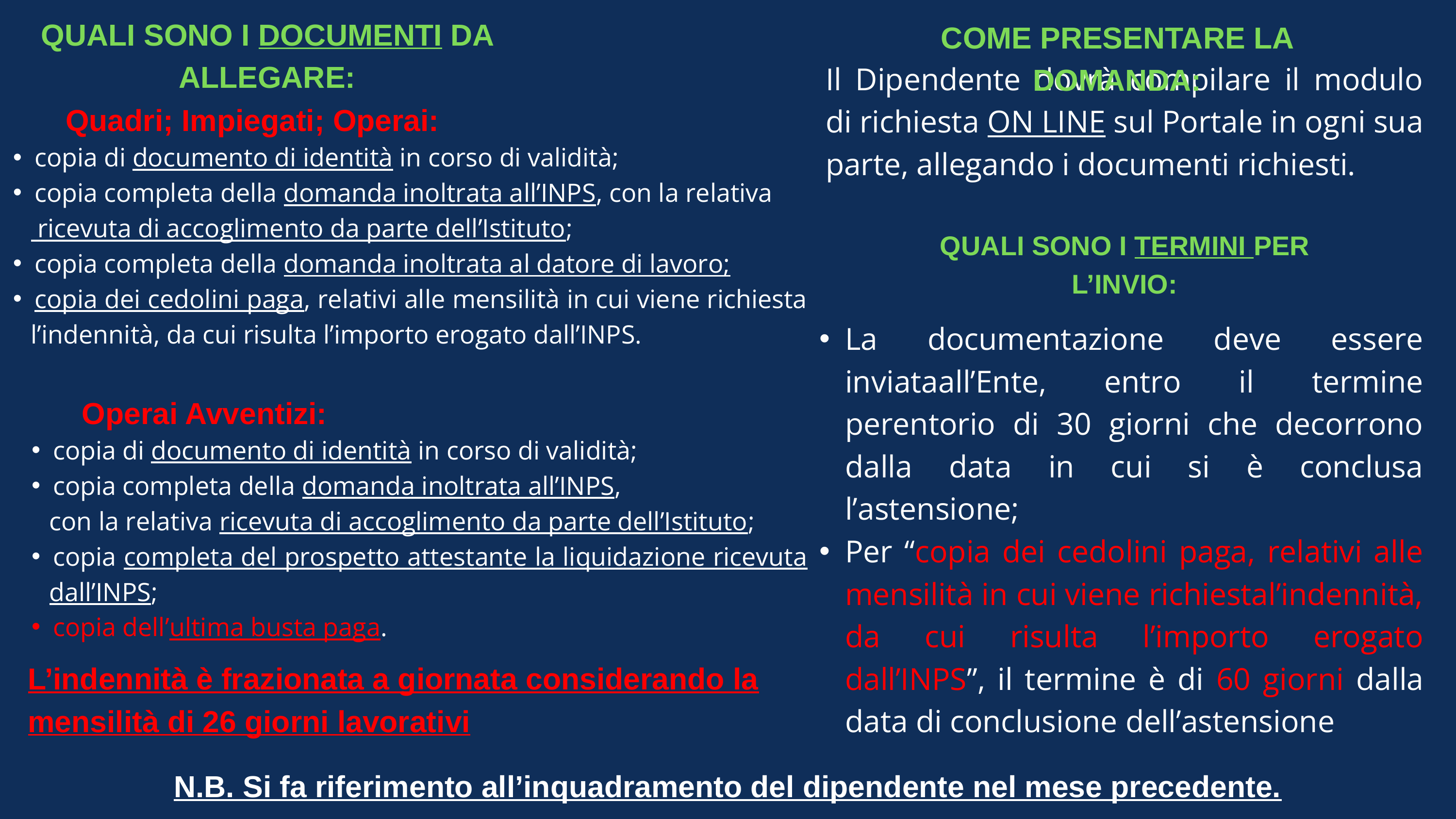

QUALI SONO I DOCUMENTI DA ALLEGARE:
COME PRESENTARE LA DOMANDA:
Il Dipendente dovrà compilare il modulo di richiesta ON LINE sul Portale in ogni sua parte, allegando i documenti richiesti.

Quadri; Impiegati; Operai:
copia di documento di identità in corso di validità;
copia completa della domanda inoltrata all’INPS, con la relativa
       ricevuta di accoglimento da parte dell’Istituto;
copia completa della domanda inoltrata al datore di lavoro;
copia dei cedolini paga, relativi alle mensilità in cui viene richiesta
      l’indennità, da cui risulta l’importo erogato dall’INPS.

QUALI SONO I TERMINI PER L’INVIO:
La documentazione deve essere inviataall’Ente, entro il termine perentorio di 30 giorni che decorrono dalla data in cui si è conclusa l’astensione;
Per “copia dei cedolini paga, relativi alle mensilità in cui viene richiestal’indennità, da cui risulta l’importo erogato dall’INPS”, il termine è di 60 giorni dalla data di conclusione dell’astensione

Operai Avventizi:
copia di documento di identità in corso di validità;
copia completa della domanda inoltrata all’INPS,
      con la relativa ricevuta di accoglimento da parte dell’Istituto;
copia completa del prospetto attestante la liquidazione ricevuta
      dall’INPS;
copia dell’ultima busta paga.

L’indennità è frazionata a giornata considerando la mensilità di 26 giorni lavorativi
N.B. Si fa riferimento all’inquadramento del dipendente nel mese precedente.